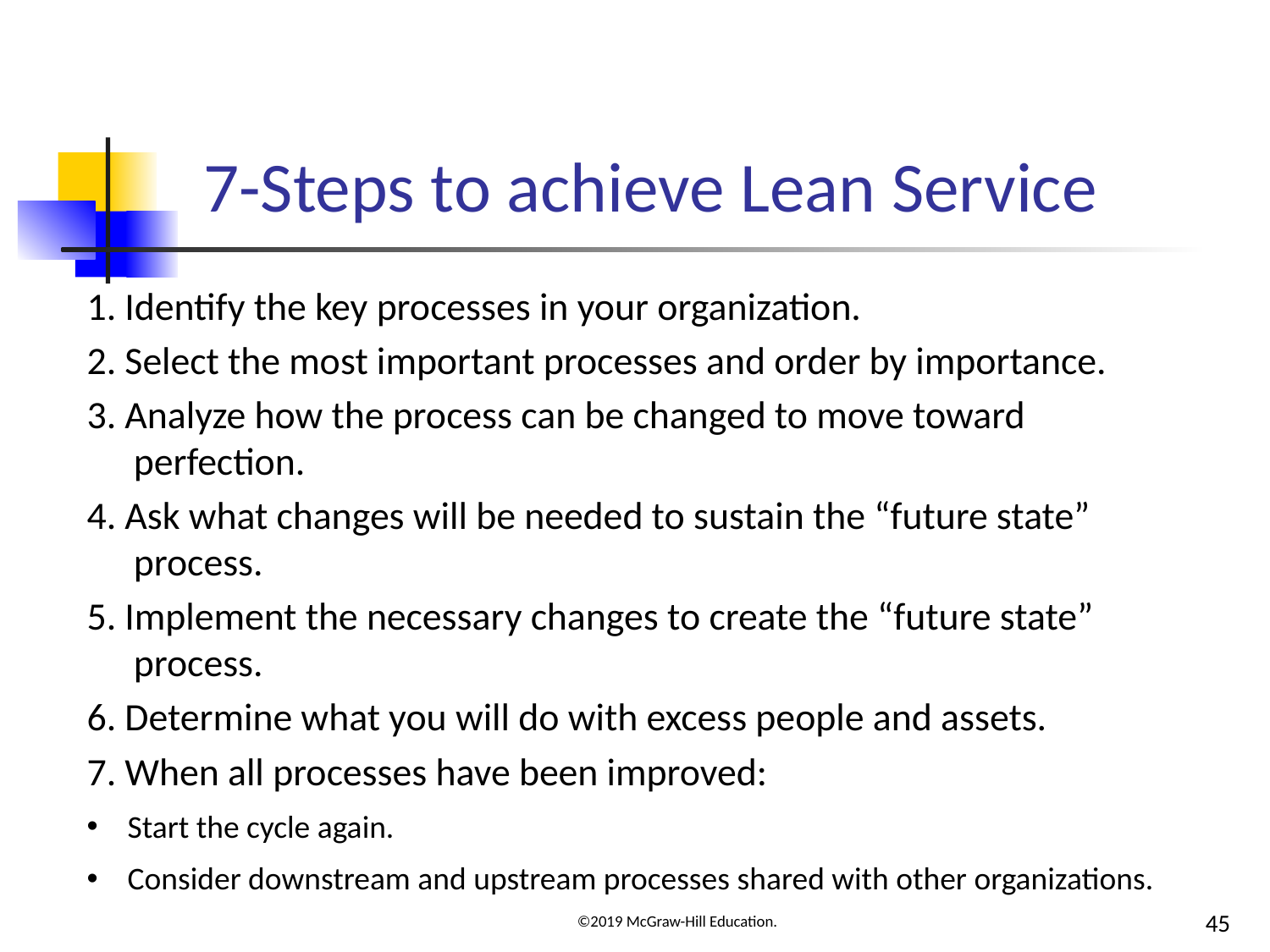

# 7-Steps to achieve Lean Service
1. Identify the key processes in your organization.
2. Select the most important processes and order by importance.
3. Analyze how the process can be changed to move toward perfection.
4. Ask what changes will be needed to sustain the “future state” process.
5. Implement the necessary changes to create the “future state” process.
6. Determine what you will do with excess people and assets.
7. When all processes have been improved:
Start the cycle again.
Consider downstream and upstream processes shared with other organizations.